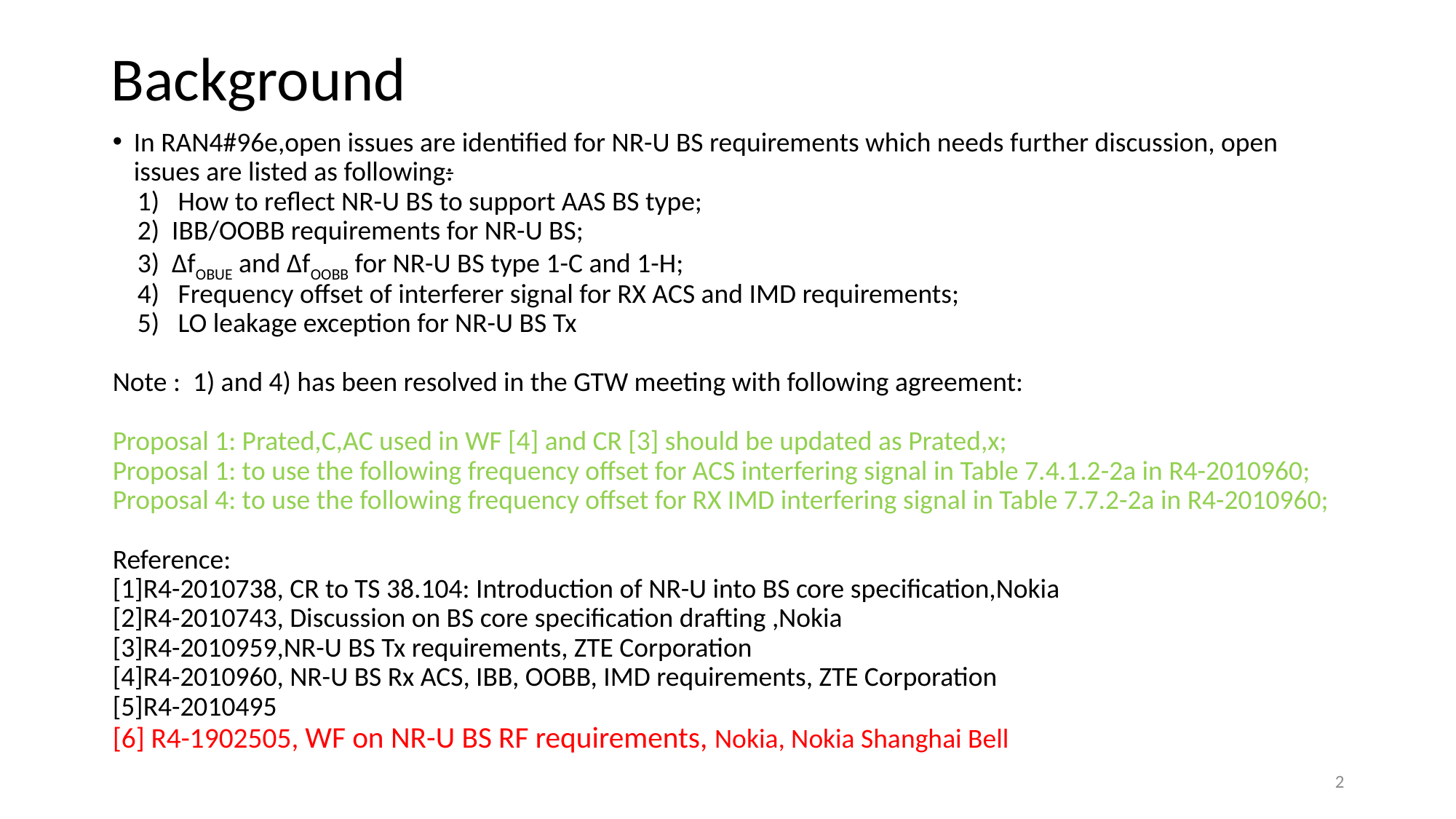

# Background
In RAN4#96e,open issues are identified for NR-U BS requirements which needs further discussion, open issues are listed as following:
    1)   How to reflect NR-U BS to support AAS BS type;
    2)  IBB/OOBB requirements for NR-U BS;
    3)  ΔfOBUE and ΔfOOBB for NR-U BS type 1-C and 1-H;
    4)   Frequency offset of interferer signal for RX ACS and IMD requirements;
    5)   LO leakage exception for NR-U BS Tx

Note :  1) and 4) has been resolved in the GTW meeting with following agreement:

Proposal 1: Prated,C,AC used in WF [4] and CR [3] should be updated as Prated,x;
Proposal 1: to use the following frequency offset for ACS interfering signal in Table 7.4.1.2-2a in R4-2010960;
Proposal 4: to use the following frequency offset for RX IMD interfering signal in Table 7.7.2-2a in R4-2010960;

Reference:
[1]R4-2010738, CR to TS 38.104: Introduction of NR-U into BS core specification,Nokia
[2]R4-2010743, Discussion on BS core specification drafting ,Nokia
[3]R4-2010959,NR-U BS Tx requirements, ZTE Corporation
[4]R4-2010960, NR-U BS Rx ACS, IBB, OOBB, IMD requirements, ZTE Corporation
[5]R4-2010495
[6] R4-1902505, WF on NR-U BS RF requirements, Nokia, Nokia Shanghai Bell

2